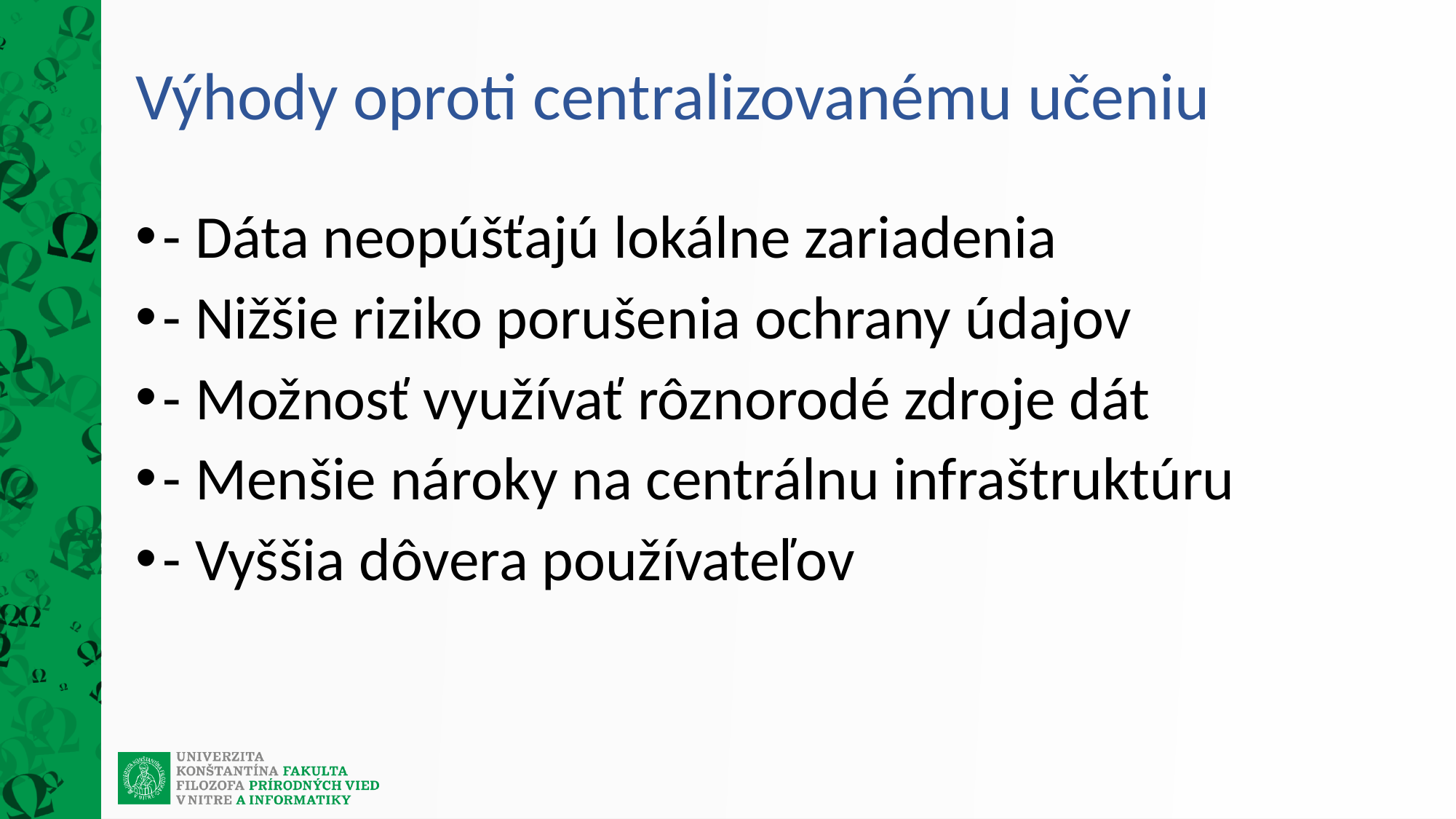

# Výhody oproti centralizovanému učeniu
- Dáta neopúšťajú lokálne zariadenia
- Nižšie riziko porušenia ochrany údajov
- Možnosť využívať rôznorodé zdroje dát
- Menšie nároky na centrálnu infraštruktúru
- Vyššia dôvera používateľov